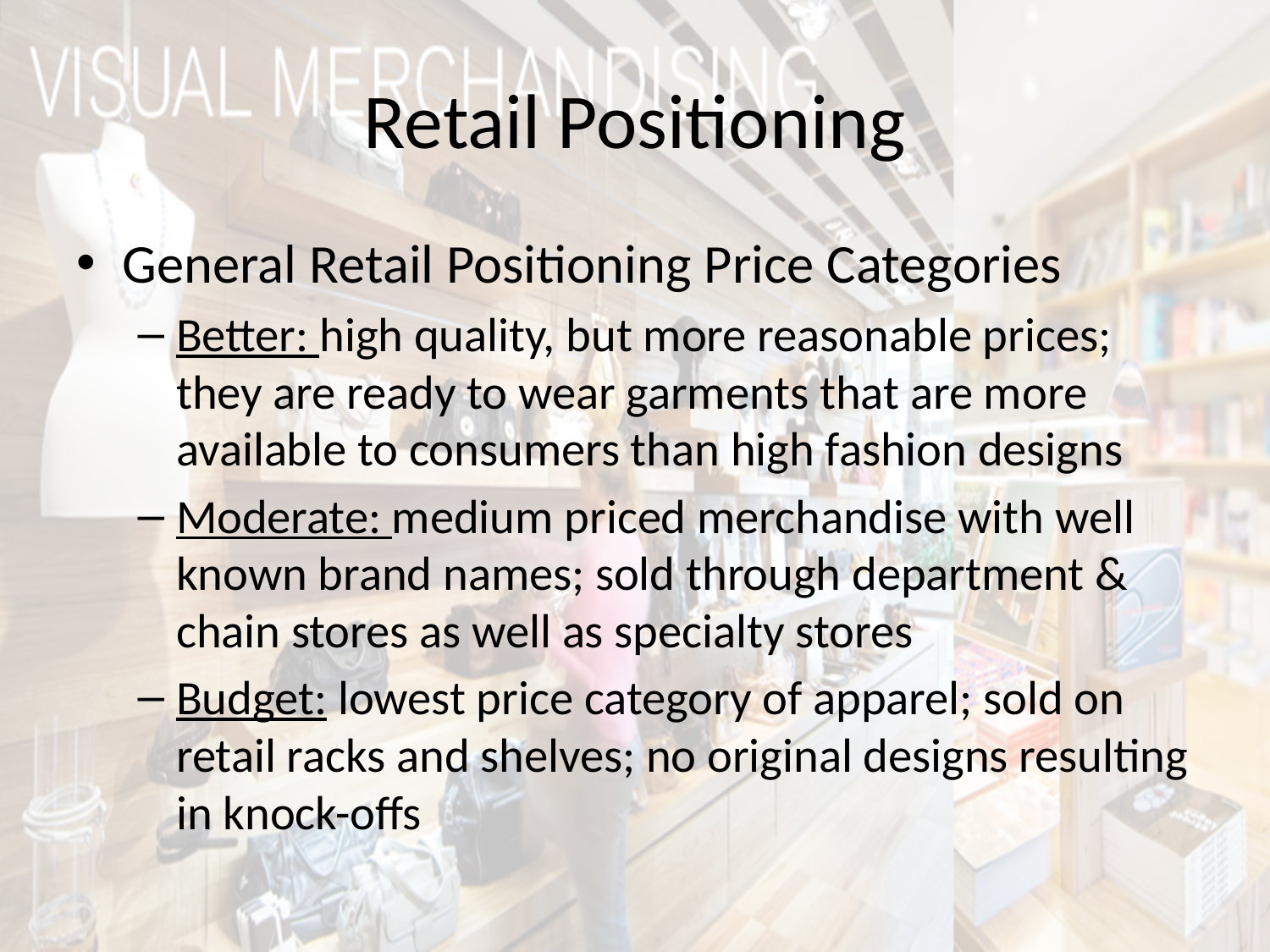

# Retail Positioning
General Retail Positioning Price Categories
Better: high quality, but more reasonable prices; they are ready to wear garments that are more available to consumers than high fashion designs
Moderate: medium priced merchandise with well known brand names; sold through department & chain stores as well as specialty stores
Budget: lowest price category of apparel; sold on retail racks and shelves; no original designs resulting in knock-offs